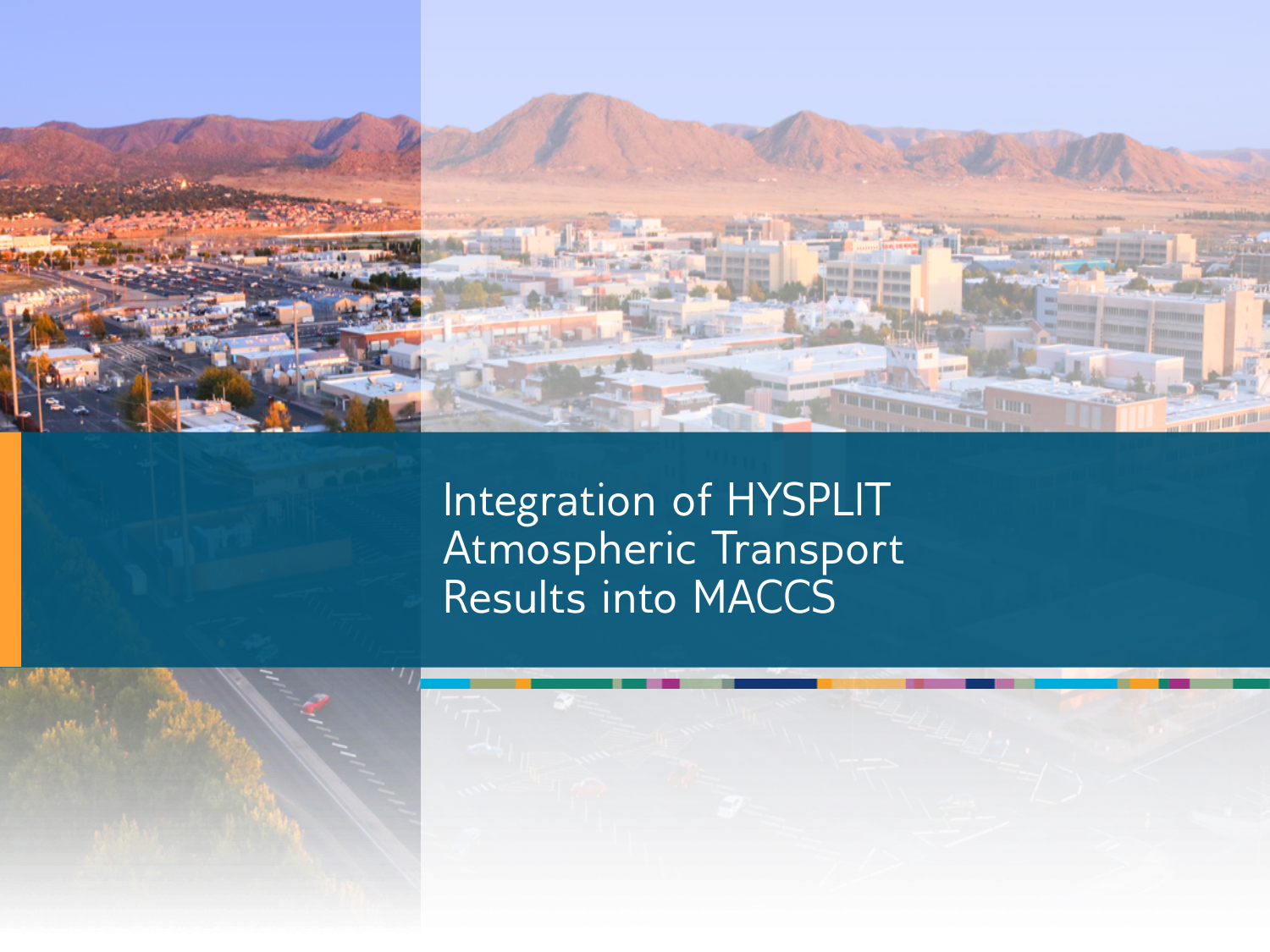

# Integration of HYSPLIT Atmospheric Transport Results into MACCS